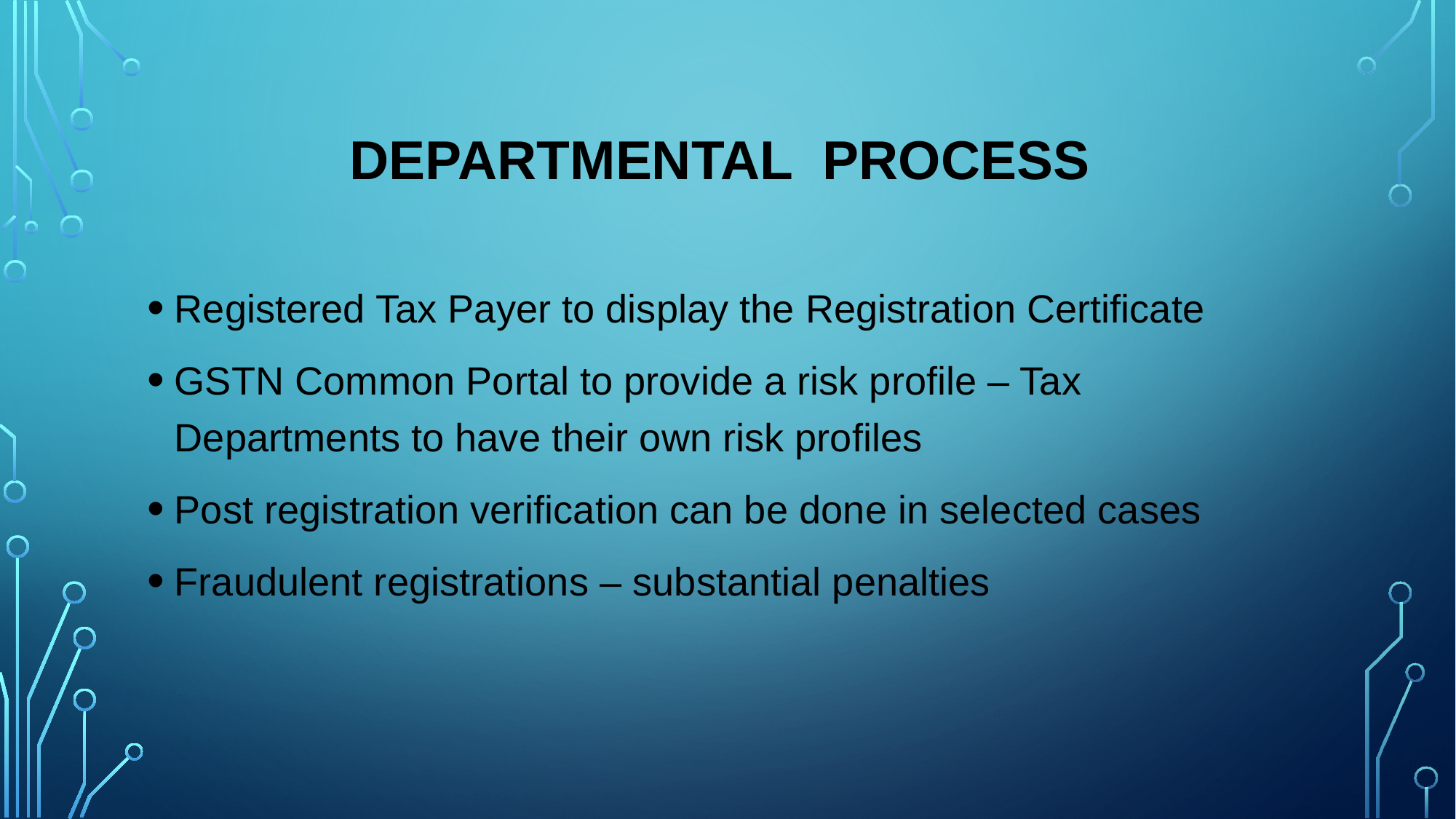

# Departmental  PROCESS
Registered Tax Payer to display the Registration Certificate
GSTN Common Portal to provide a risk profile – Tax Departments to have their own risk profiles
Post registration verification can be done in selected cases
Fraudulent registrations – substantial penalties